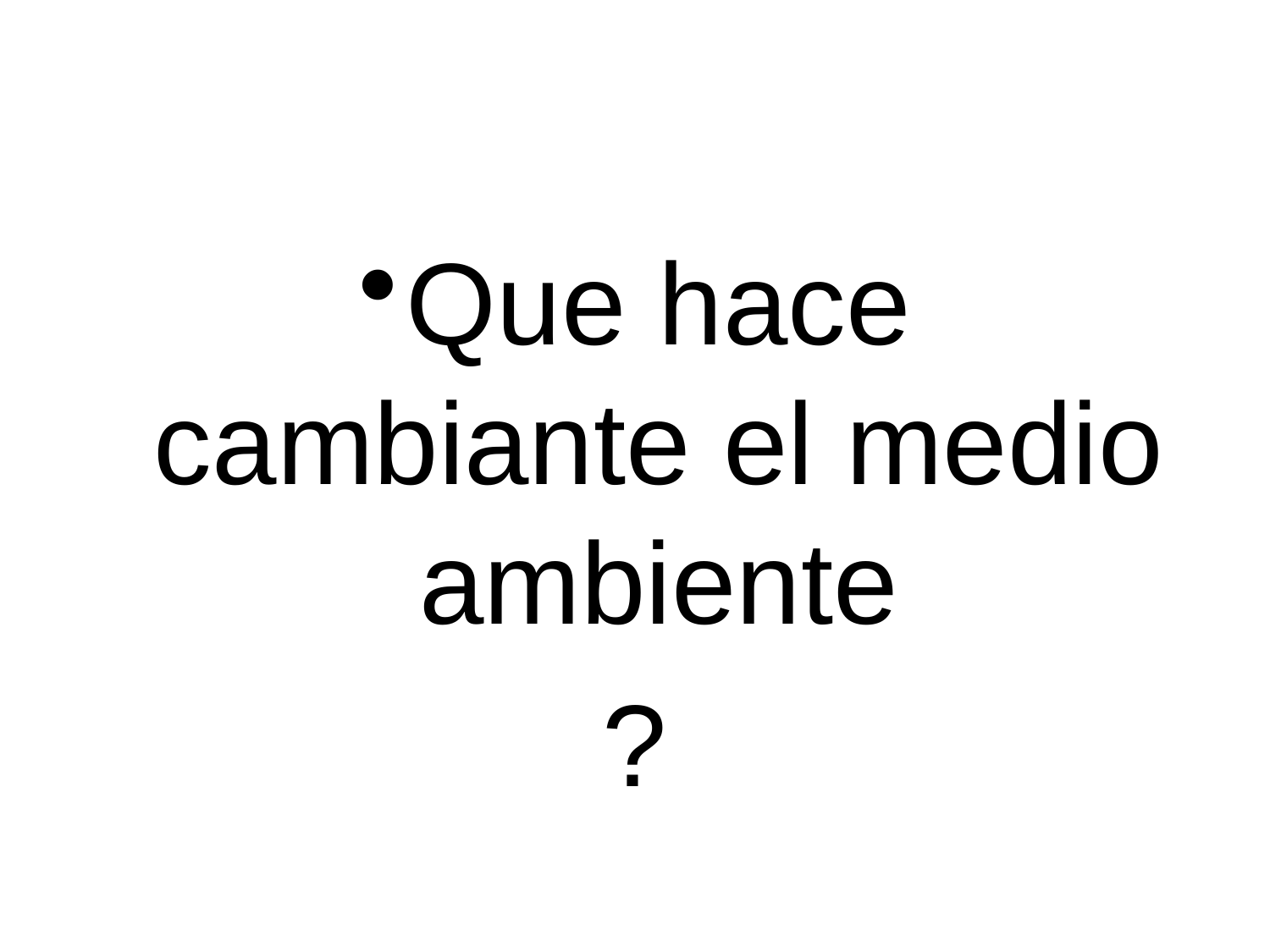

Que hace cambiante el medio ambiente
?